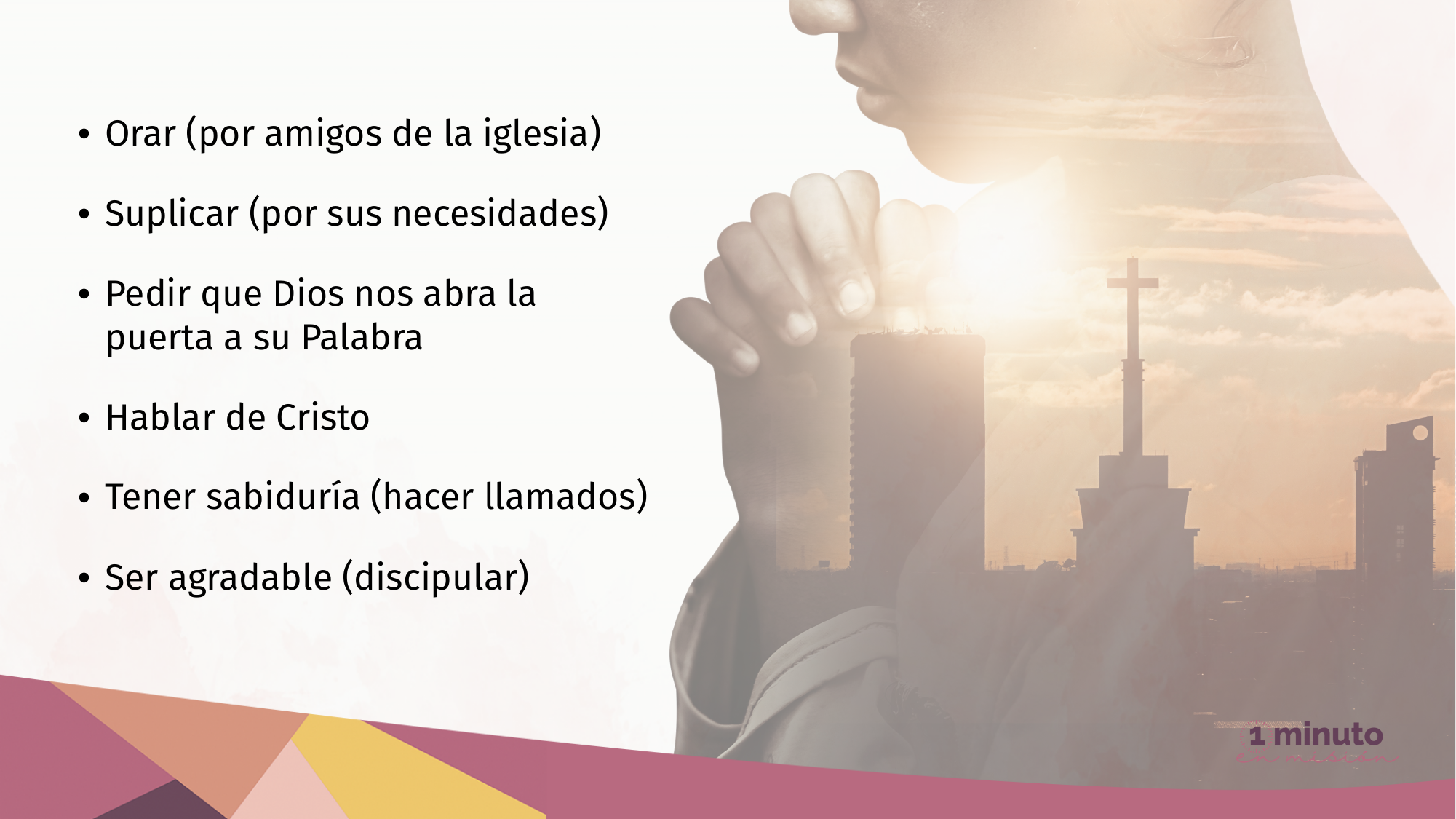

Orar (por amigos de la iglesia)
Suplicar (por sus necesidades)
Pedir que Dios nos abra la puerta a su Palabra
Hablar de Cristo
Tener sabiduría (hacer llamados)
Ser agradable (discipular)